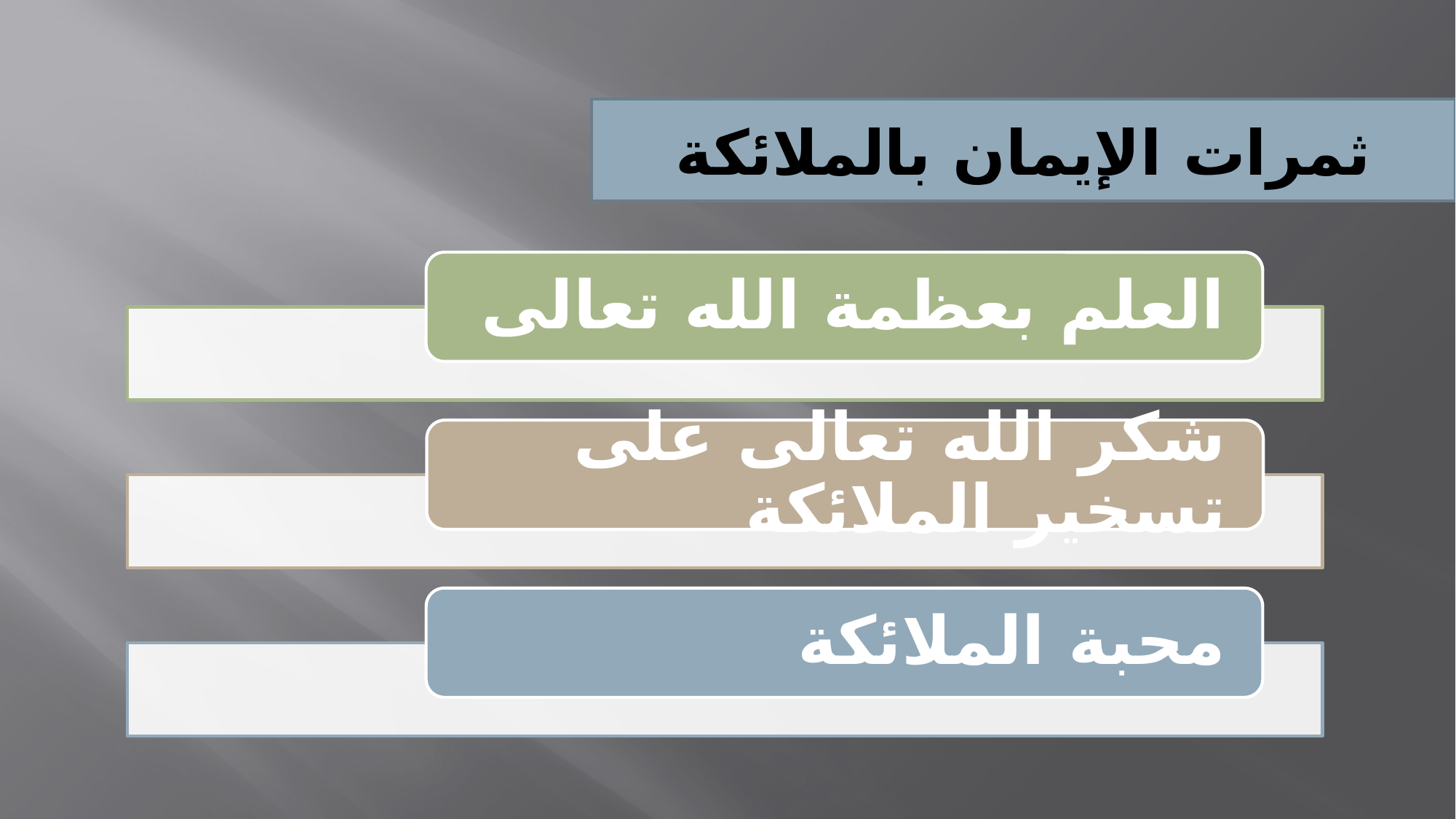

ثمرات الإيمان بالملائكة
العلم بعظمة الله تعالى
شكر الله تعالى على تسخير الملائكة
محبة الملائكة